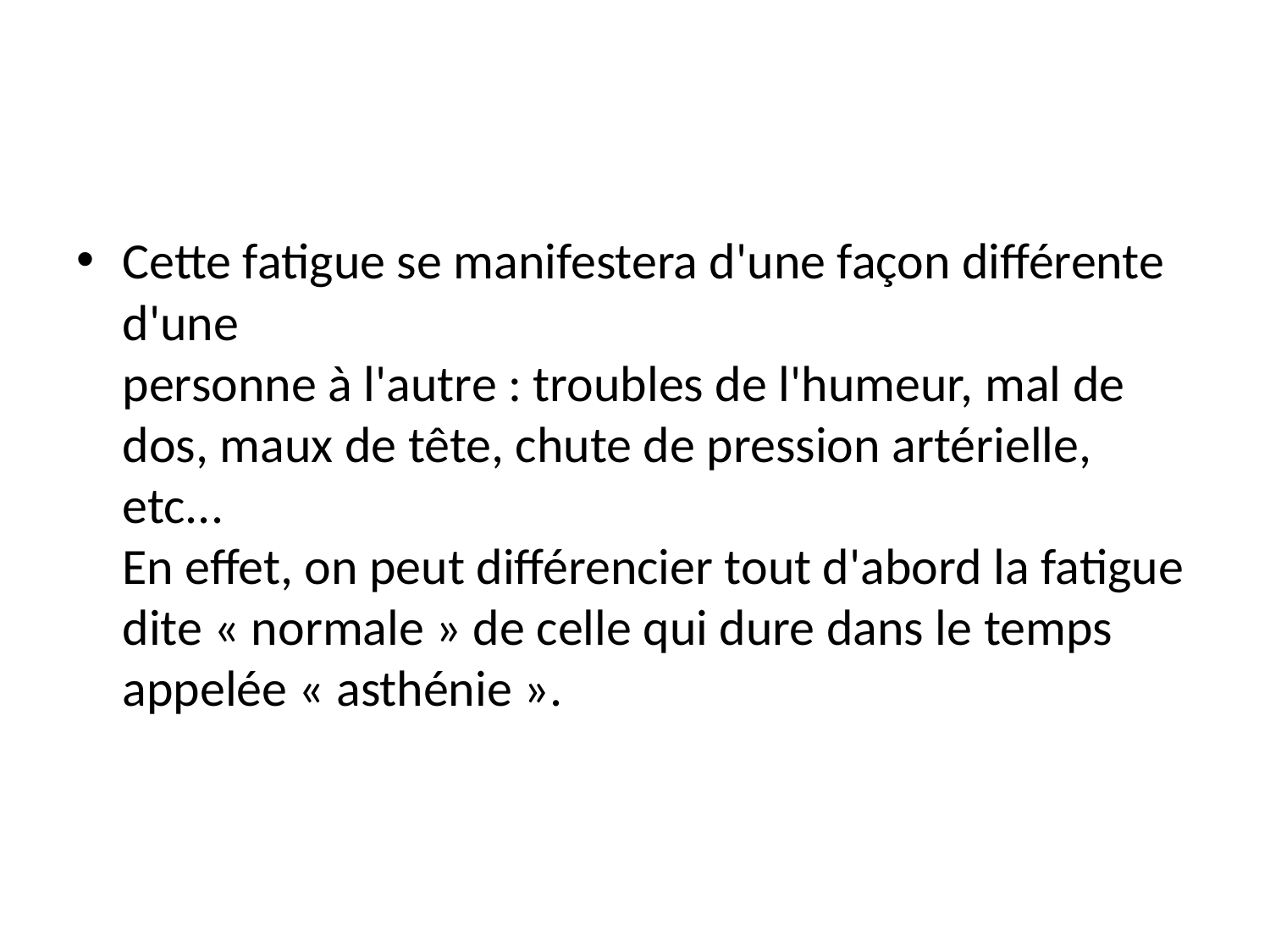

#
Cette fatigue se manifestera d'une façon différente d'une
personne à l'autre : troubles de l'humeur, mal de dos, maux de tête, chute de pression artérielle, etc...
En effet, on peut différencier tout d'abord la fatigue dite « normale » de celle qui dure dans le temps appelée « asthénie ».